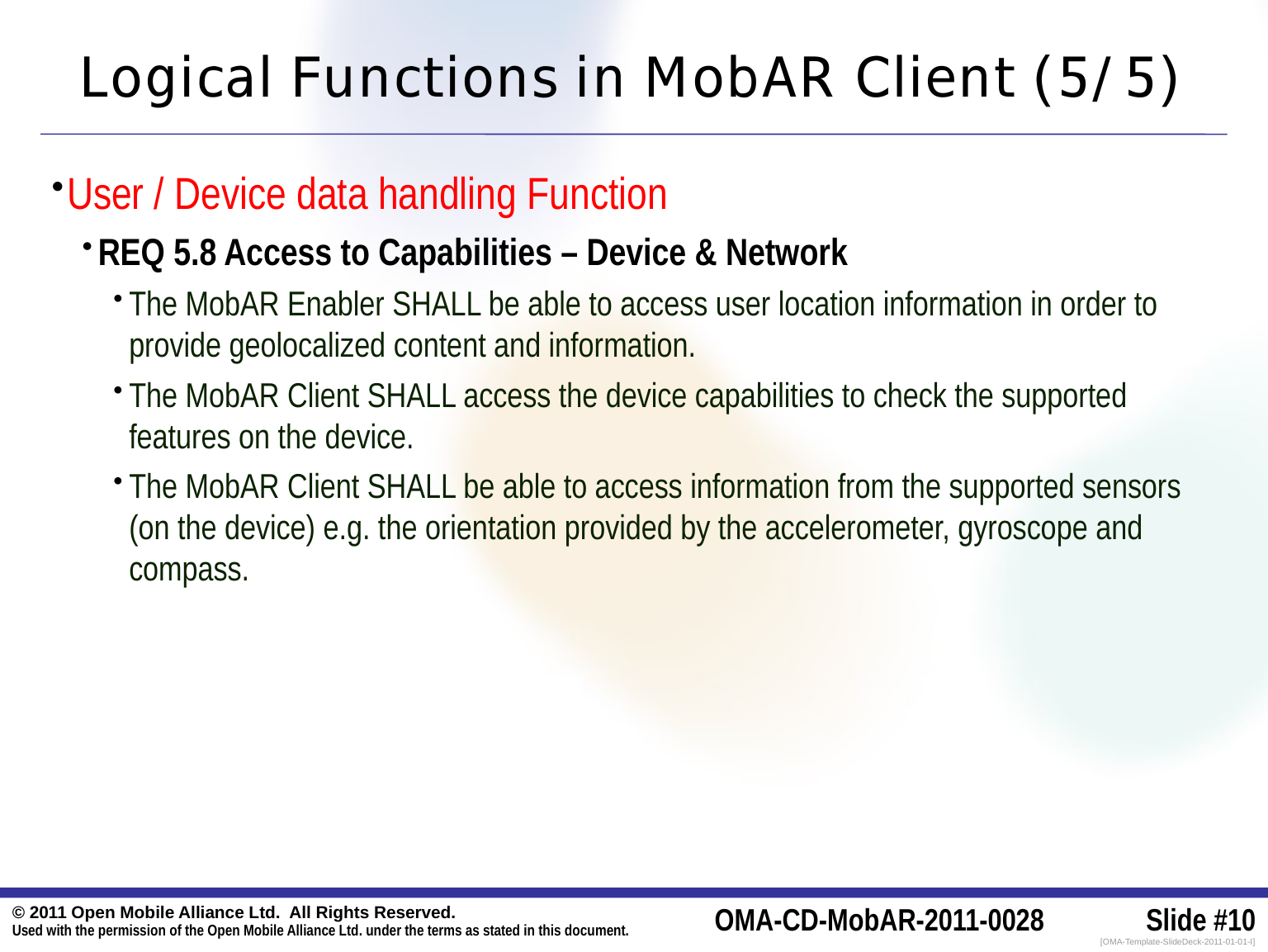

# Logical Functions in MobAR Client (5/5)
User / Device data handling Function
REQ 5.8 Access to Capabilities – Device & Network
The MobAR Enabler SHALL be able to access user location information in order to provide geolocalized content and information.
The MobAR Client SHALL access the device capabilities to check the supported features on the device.
The MobAR Client SHALL be able to access information from the supported sensors (on the device) e.g. the orientation provided by the accelerometer, gyroscope and compass.